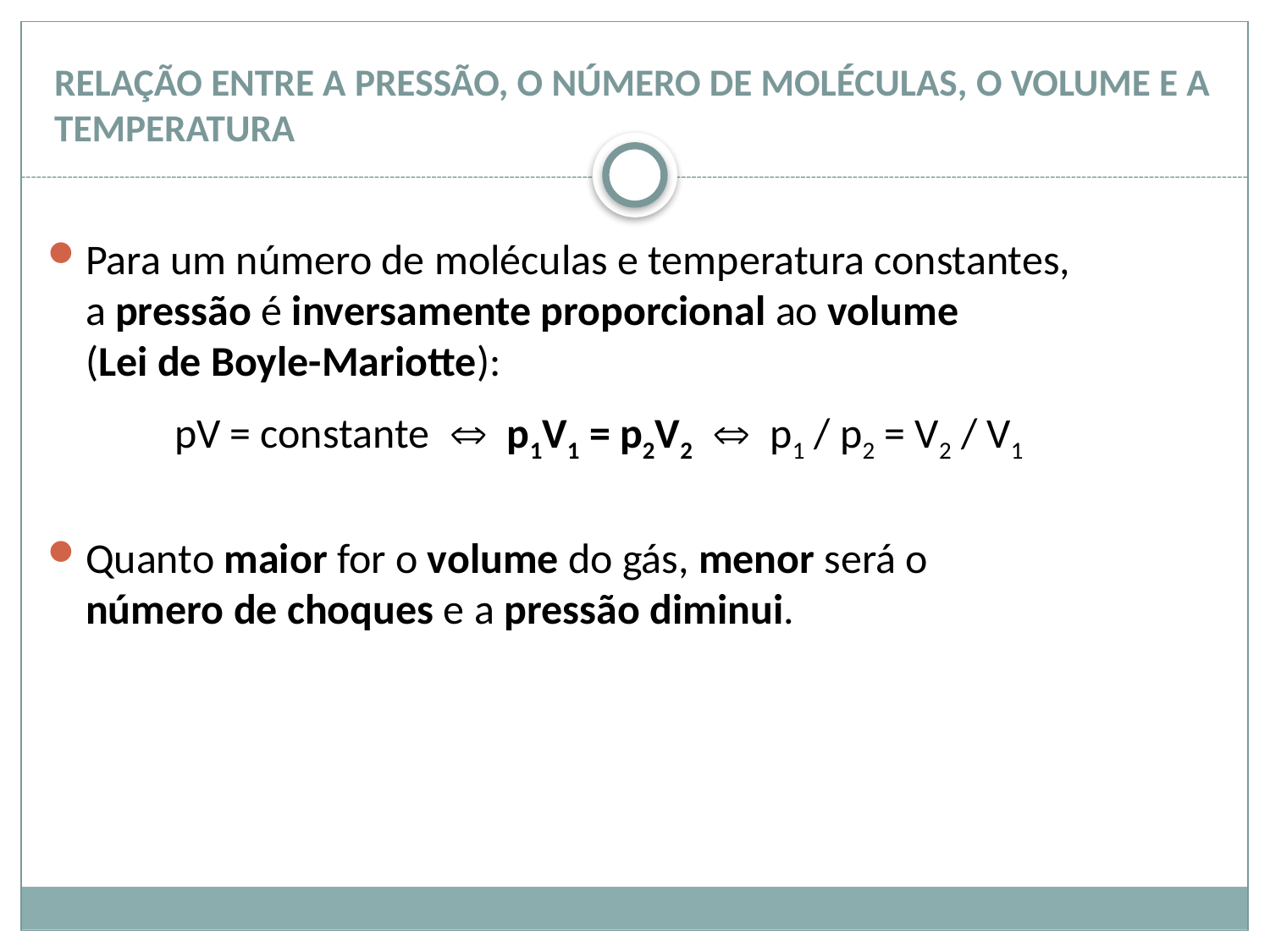

# RELAÇÃO ENTRE A PRESSÃO, O NÚMERO DE MOLÉCULAS, O VOLUME E A TEMPERATURA
Para um número de moléculas e temperatura constantes,
a pressão é inversamente proporcional ao volume
(Lei de Boyle-Mariotte):
	pV = constante  ⇔  p1V1 = p2V2  ⇔  p1 / p2 = V2 / V1

Quanto maior for o volume do gás, menor será o
número de choques e a pressão diminui.